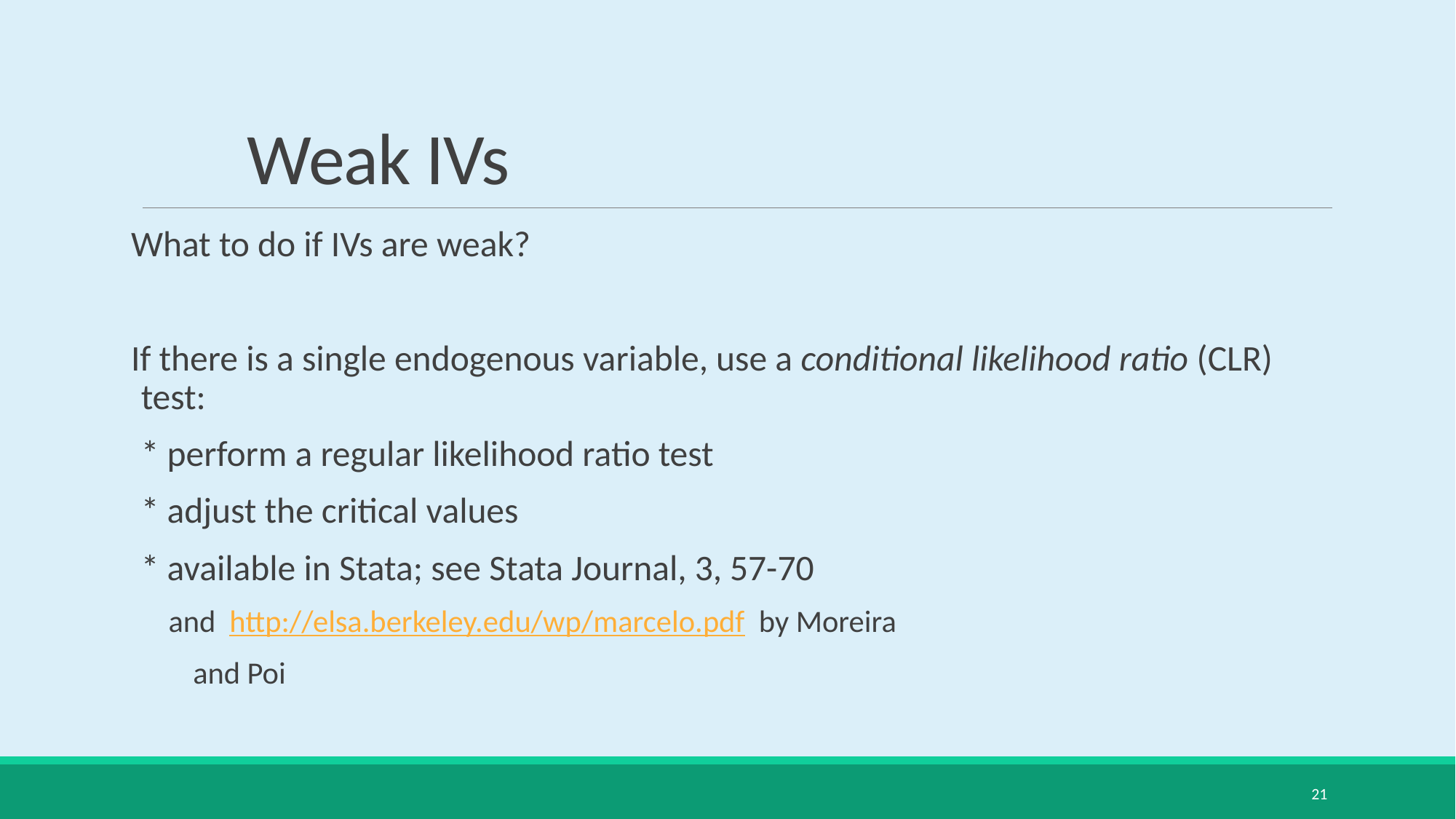

# Weak IVs
What to do if IVs are weak?

If there is a single endogenous variable, use a conditional likelihood ratio (CLR) test:
	* perform a regular likelihood ratio test
	* adjust the critical values
	* available in Stata; see Stata Journal, 3, 57-70
	    and  http://elsa.berkeley.edu/wp/marcelo.pdf  by Moreira
         and Poi
21